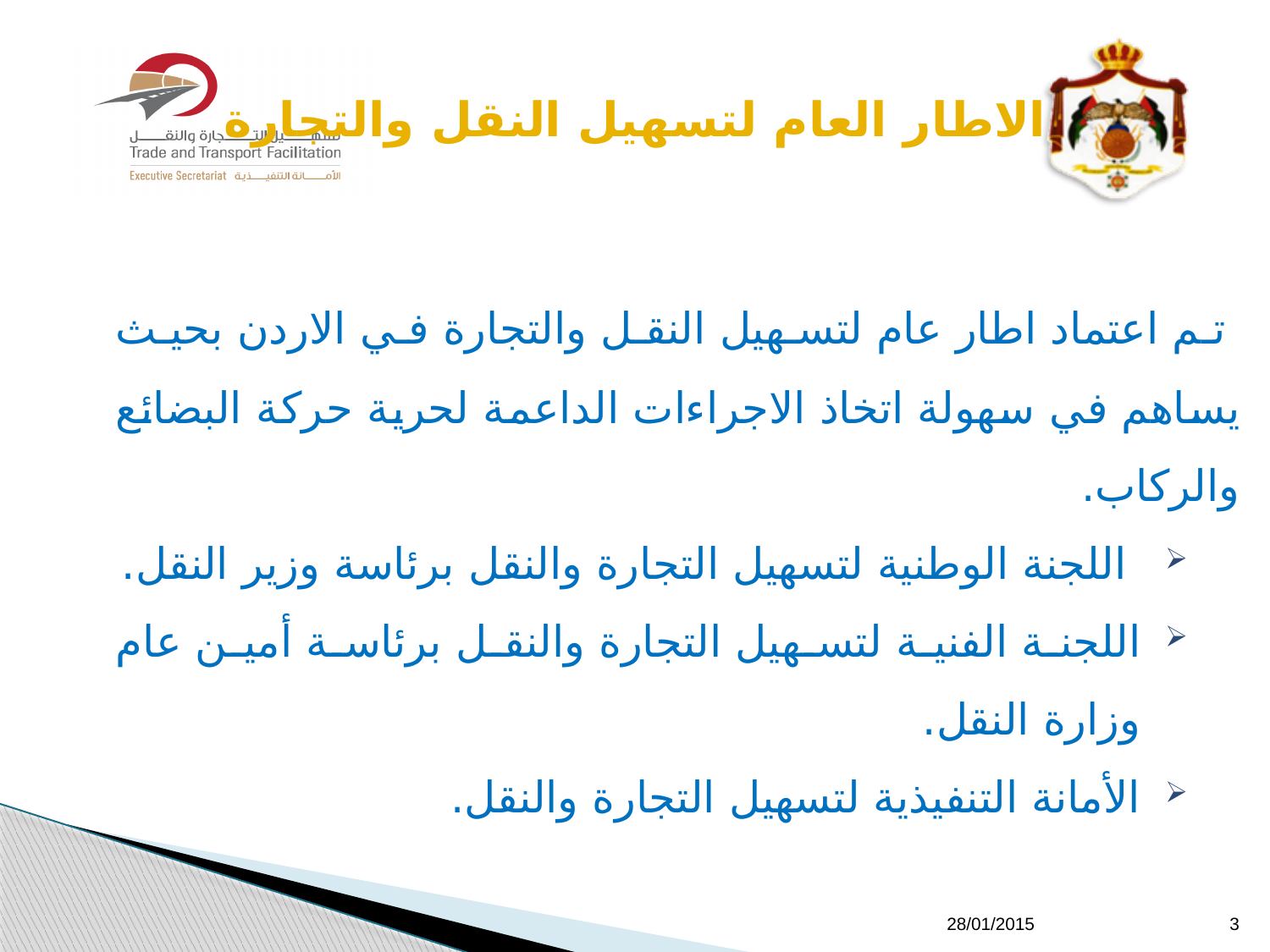

# الاطار العام لتسهيل النقل والتجارة
 تم اعتماد اطار عام لتسهيل النقل والتجارة في الاردن بحيث يساهم في سهولة اتخاذ الاجراءات الداعمة لحرية حركة البضائع والركاب.
 اللجنة الوطنية لتسهيل التجارة والنقل برئاسة وزير النقل.
اللجنة الفنية لتسهيل التجارة والنقل برئاسة أمين عام وزارة النقل.
الأمانة التنفيذية لتسهيل التجارة والنقل.
28/01/2015
3